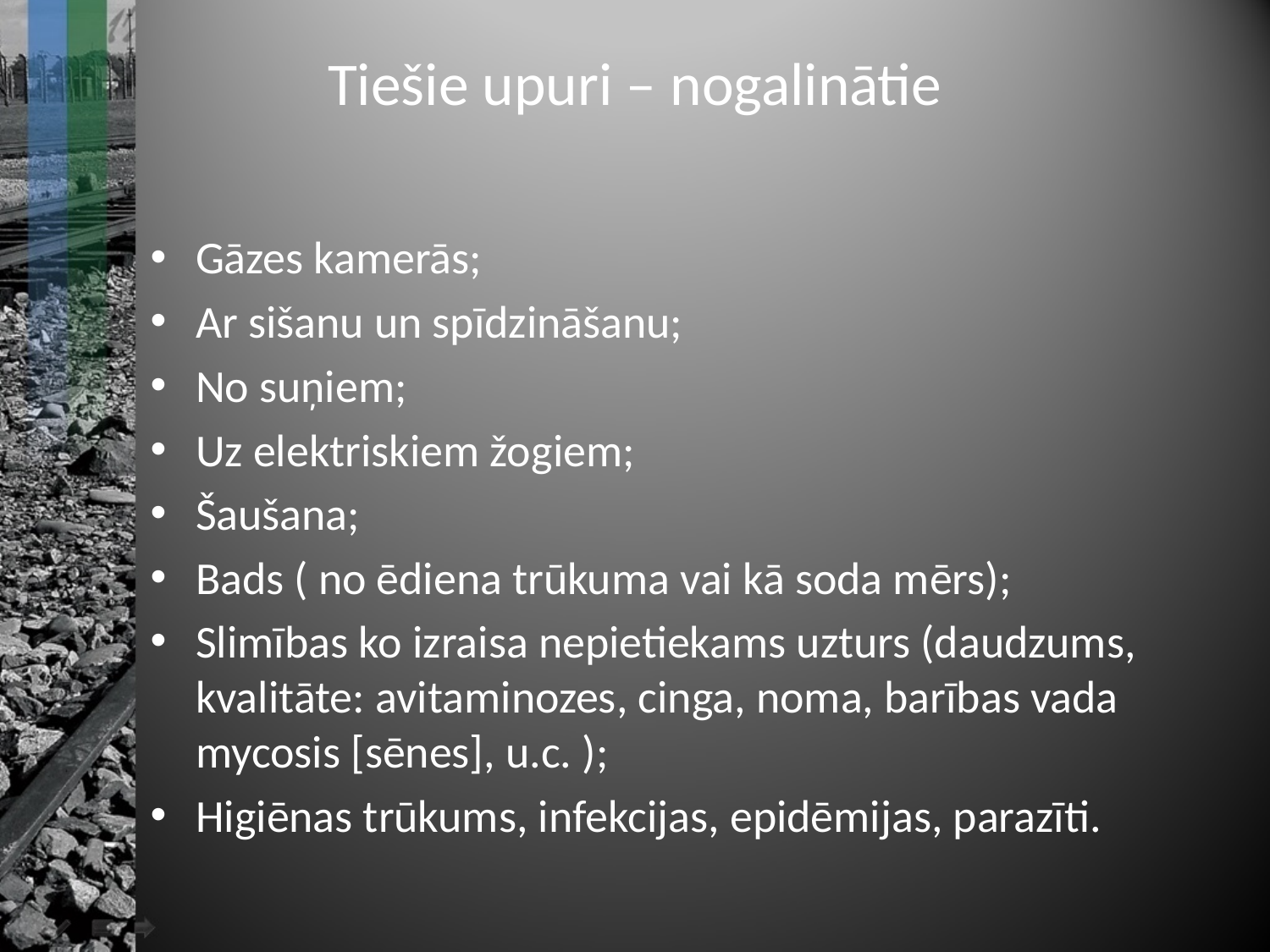

# Tiešie upuri – nogalinātie
Gāzes kamerās;
Ar sišanu un spīdzināšanu;
No suņiem;
Uz elektriskiem žogiem;
Šaušana;
Bads ( no ēdiena trūkuma vai kā soda mērs);
Slimības ko izraisa nepietiekams uzturs (daudzums, kvalitāte: avitaminozes, cinga, noma, barības vada mycosis [sēnes], u.c. );
Higiēnas trūkums, infekcijas, epidēmijas, parazīti.